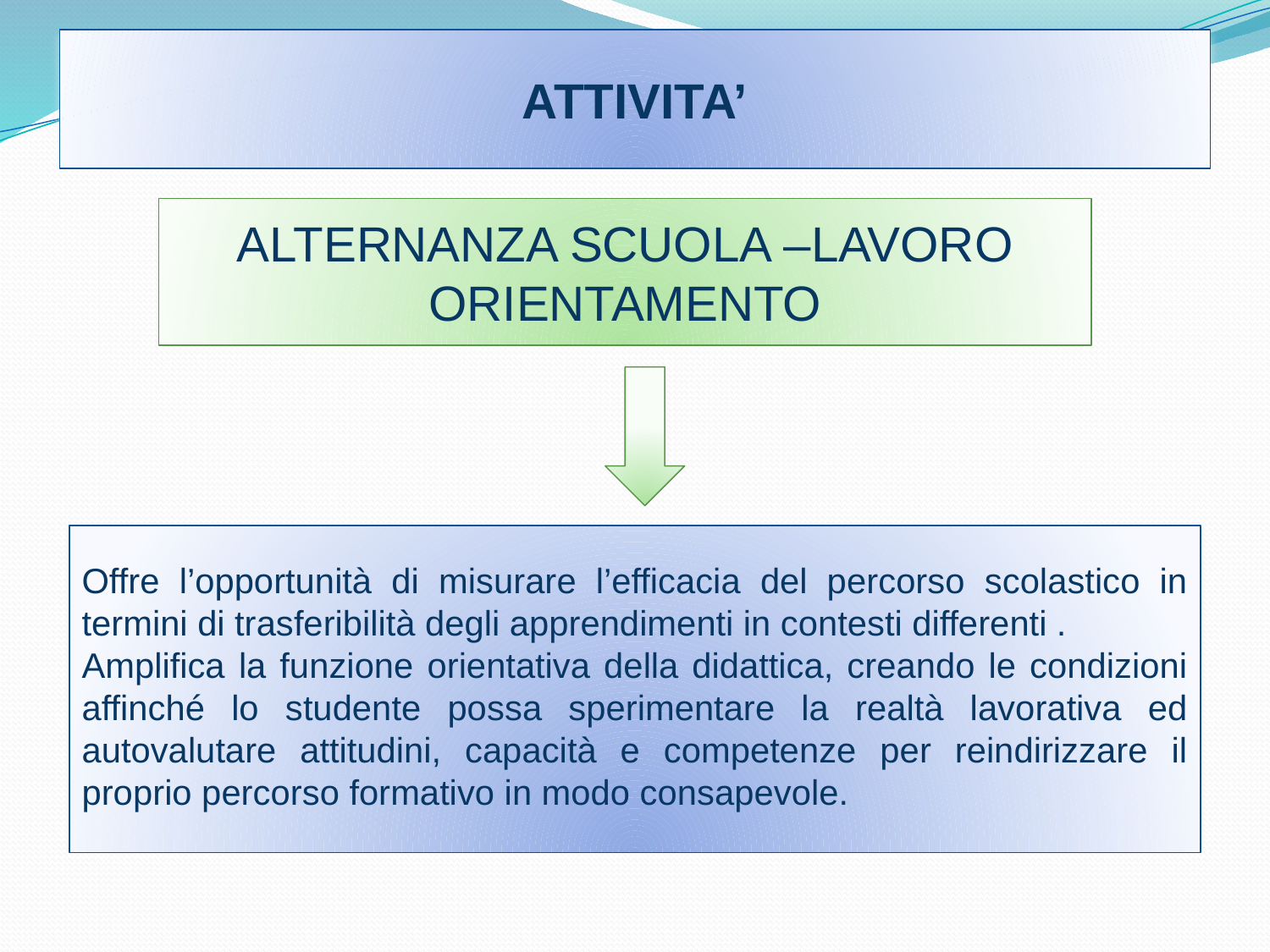

ATTIVITA’
ALTERNANZA SCUOLA –LAVORO
ORIENTAMENTO

Offre l’opportunità di misurare l’efficacia del percorso scolastico in termini di trasferibilità degli apprendimenti in contesti differenti .
Amplifica la funzione orientativa della didattica, creando le condizioni affinché lo studente possa sperimentare la realtà lavorativa ed autovalutare attitudini, capacità e competenze per reindirizzare il proprio percorso formativo in modo consapevole.